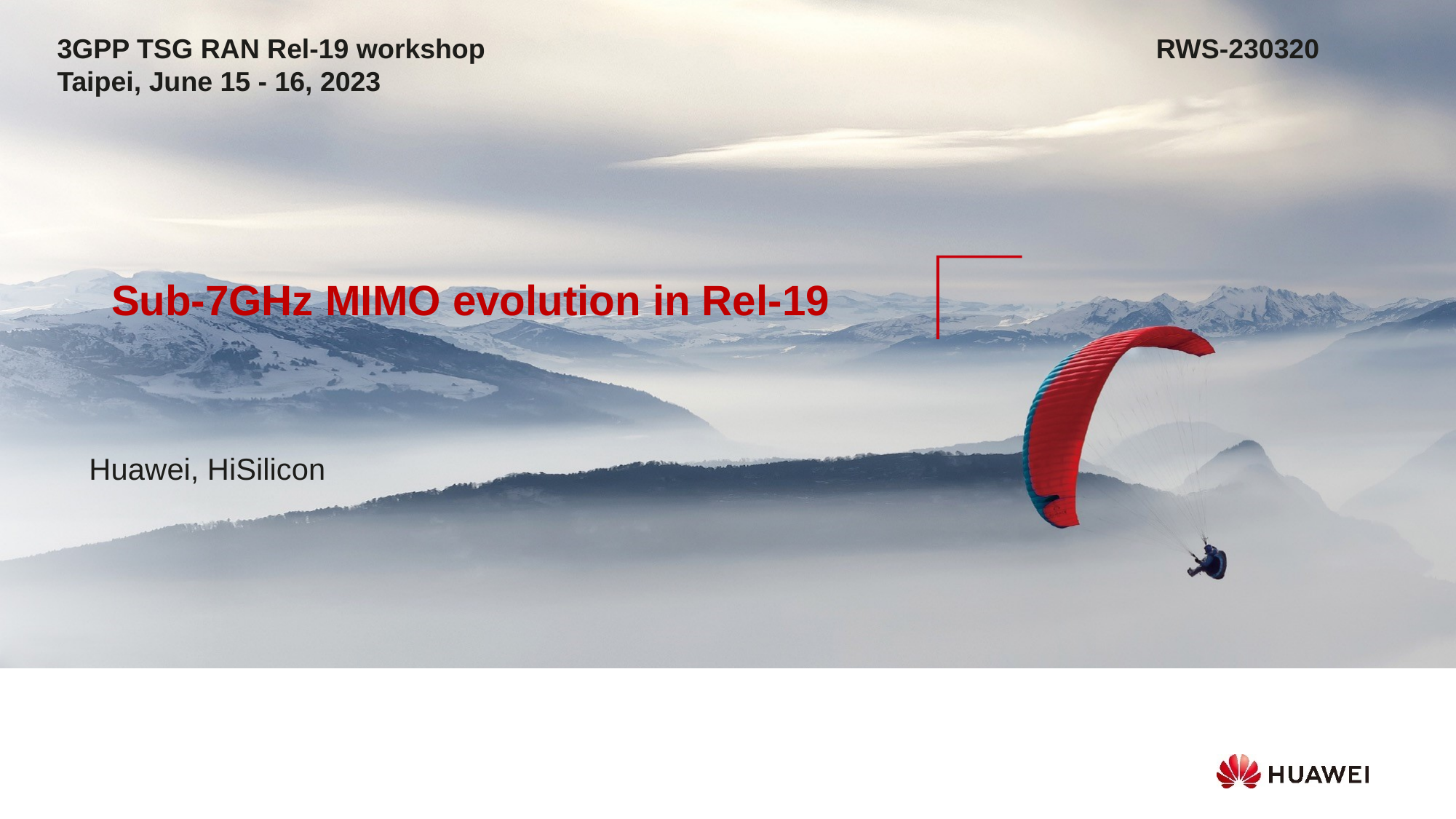

3GPP TSG RAN Rel-19 workshop							 RWS-230320
Taipei, June 15 - 16, 2023
Sub-7GHz MIMO evolution in Rel-19
Huawei, HiSilicon